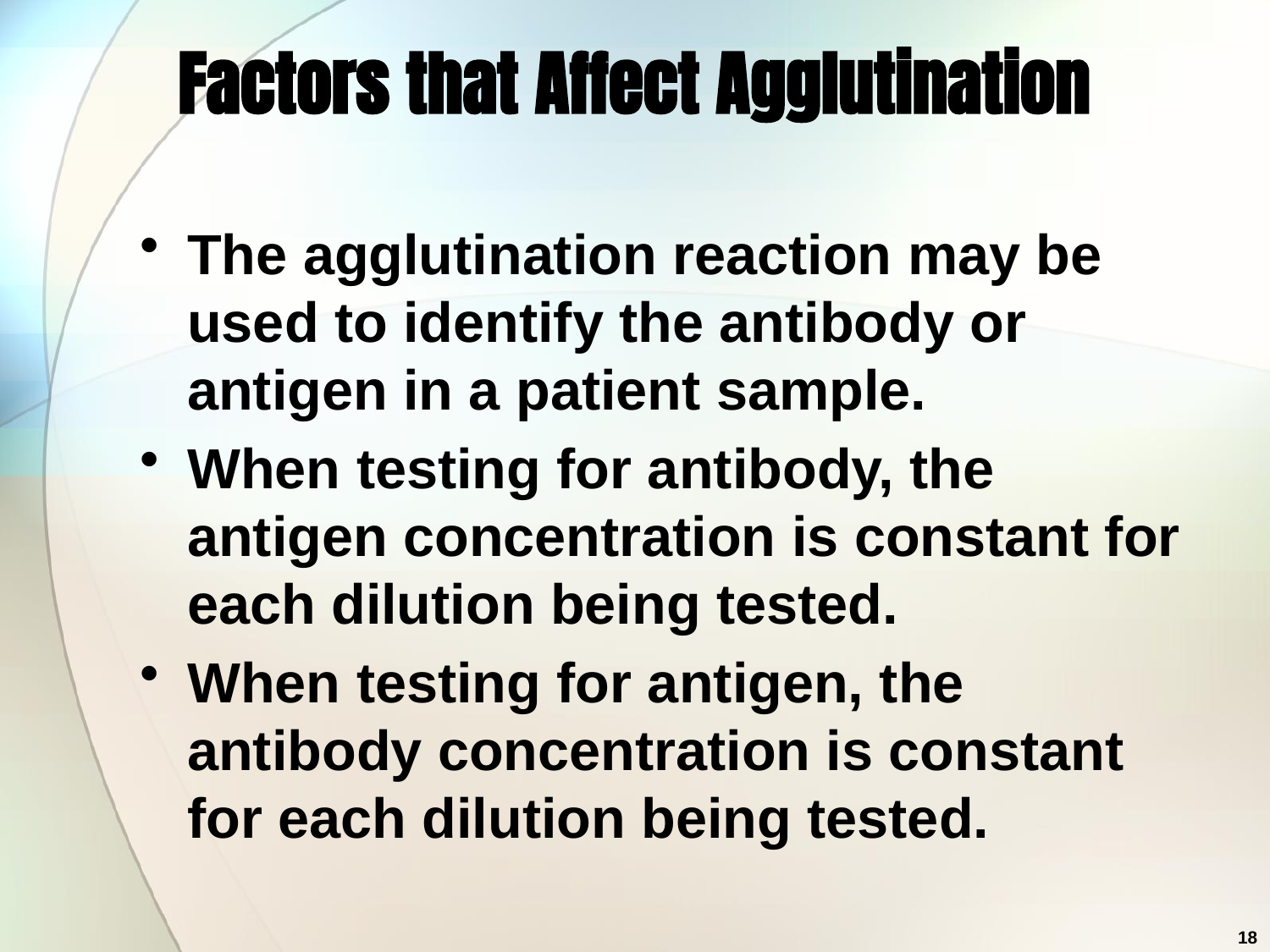

# Factors that Affect Agglutination
The agglutination reaction may be used to identify the antibody or antigen in a patient sample.
When testing for antibody, the antigen concentration is constant for each dilution being tested.
When testing for antigen, the antibody concentration is constant for each dilution being tested.
18